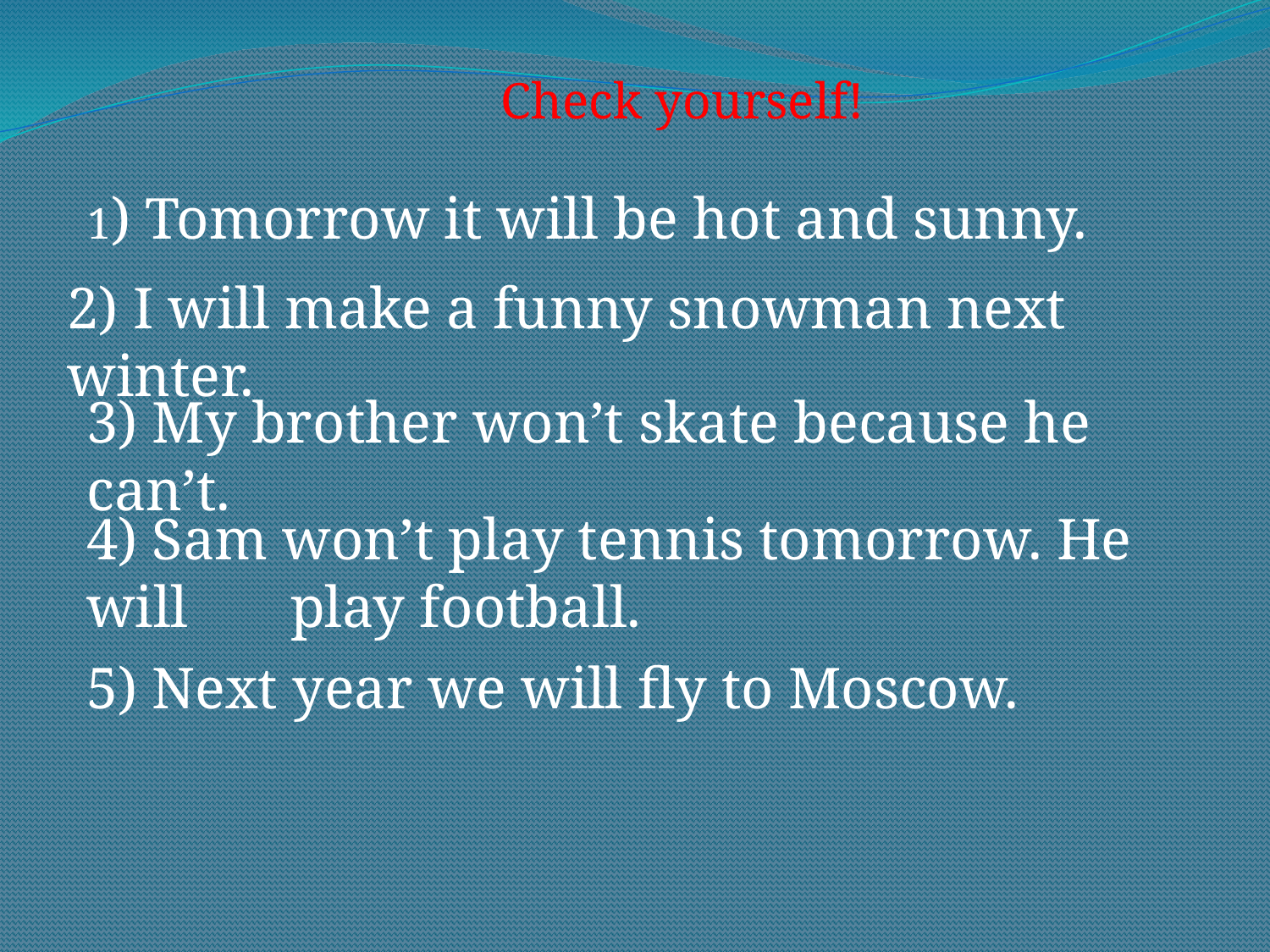

Check yourself!
1) Tomorrow it will be hot and sunny.
2) I will make a funny snowman next winter.
3) My brother won’t skate because he can’t.
4) Sam won’t play tennis tomorrow. He will       play football.
5) Next year we will fly to Moscow.